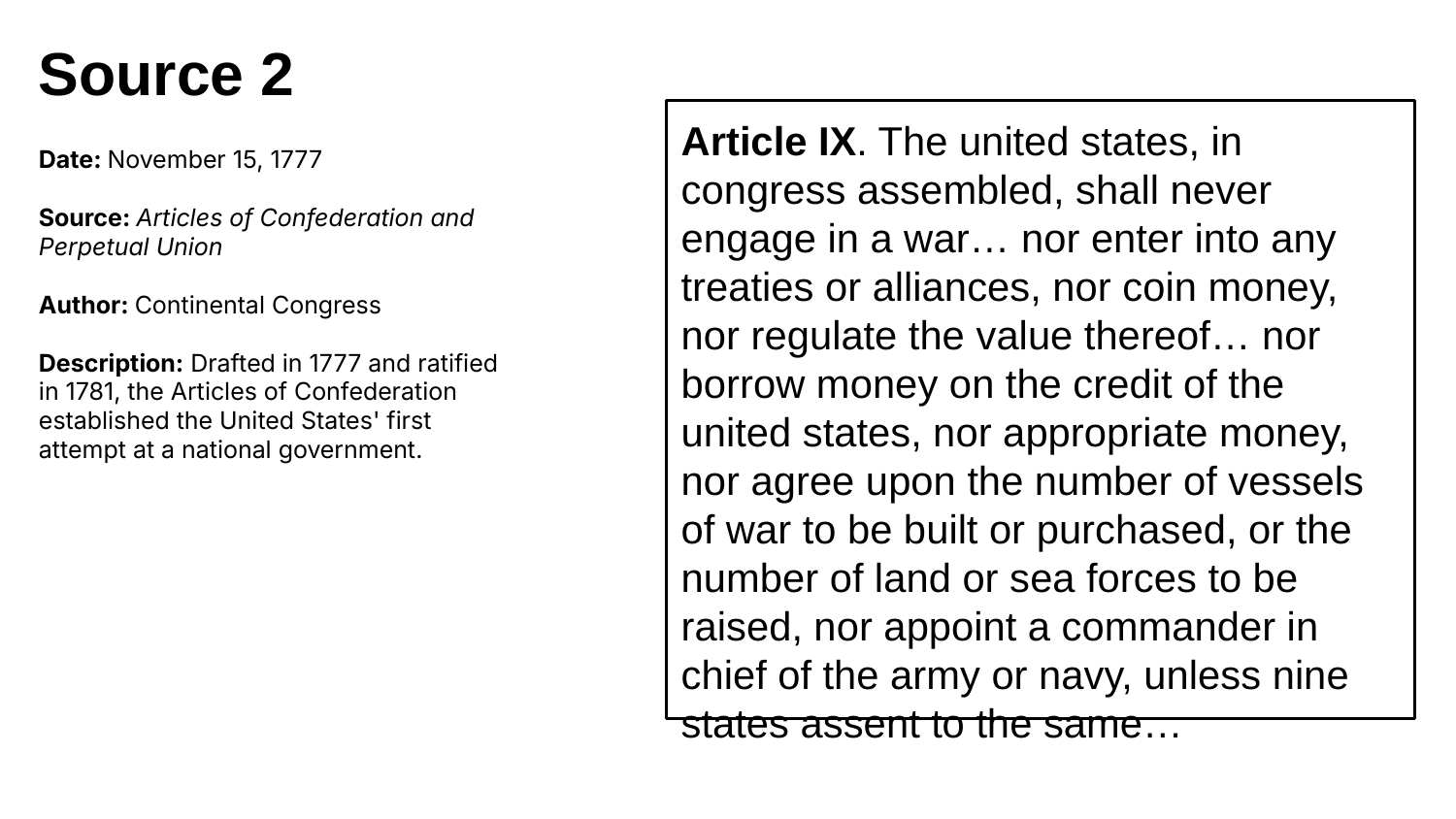

Source 2

Date: November 15, 1777

Source: Articles of Confederation and Perpetual Union

Author: Continental Congress

Description: Drafted in 1777 and ratified in 1781, the Articles of Confederation established the United States' first attempt at a national government.

Article IX. The united states, in congress assembled, shall never engage in a war… nor enter into any treaties or alliances, nor coin money, nor regulate the value thereof… nor borrow money on the credit of the united states, nor appropriate money, nor agree upon the number of vessels of war to be built or purchased, or the number of land or sea forces to be raised, nor appoint a commander in chief of the army or navy, unless nine states assent to the same…